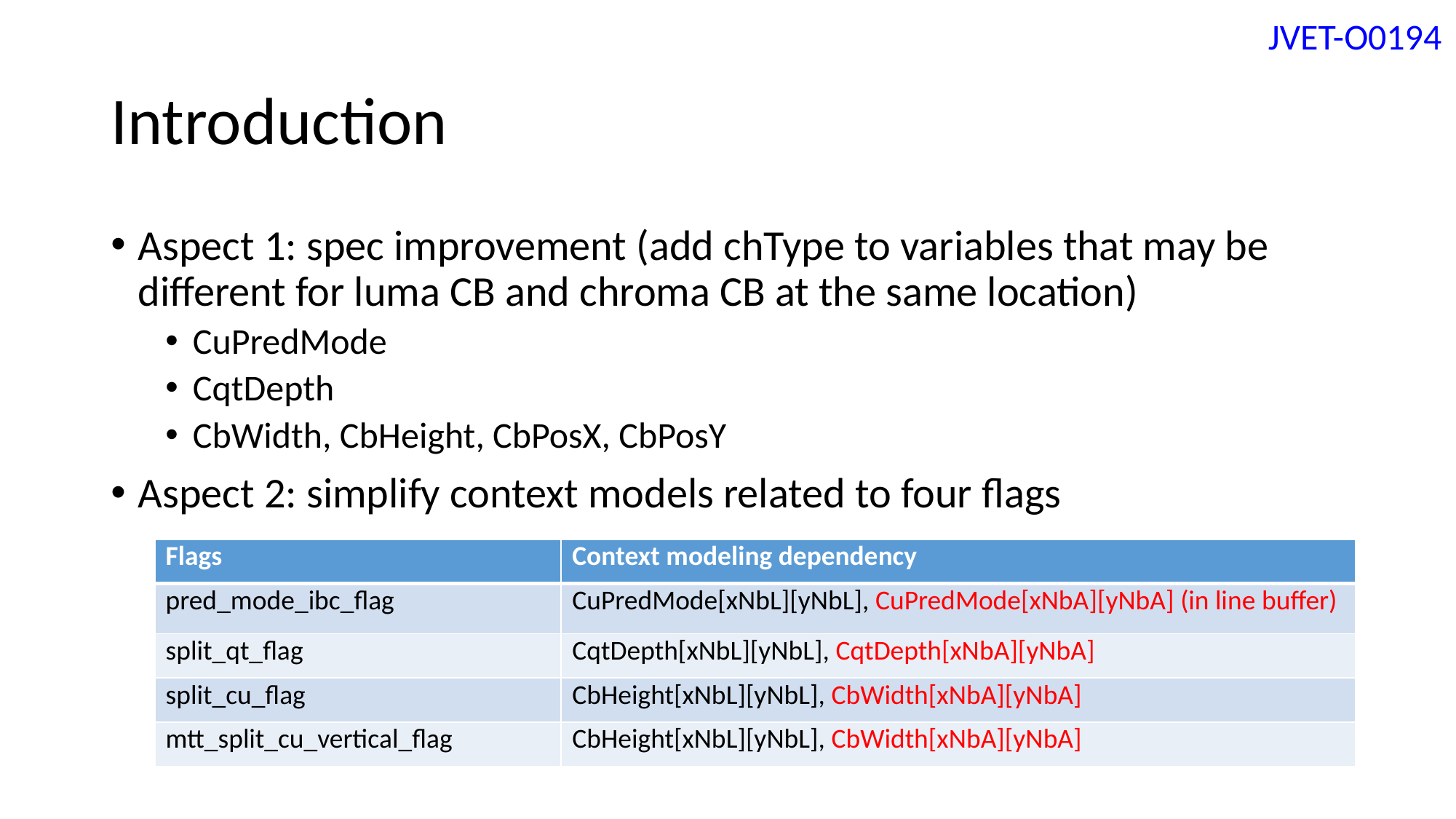

JVET-O0194
# Introduction
Aspect 1: spec improvement (add chType to variables that may be different for luma CB and chroma CB at the same location)
CuPredMode
CqtDepth
CbWidth, CbHeight, CbPosX, CbPosY
Aspect 2: simplify context models related to four flags
| Flags | Context modeling dependency |
| --- | --- |
| pred\_mode\_ibc\_flag | CuPredMode[xNbL][yNbL], CuPredMode[xNbA][yNbA] (in line buffer) |
| split\_qt\_flag | CqtDepth[xNbL][yNbL], CqtDepth[xNbA][yNbA] |
| split\_cu\_flag | CbHeight[xNbL][yNbL], CbWidth[xNbA][yNbA] |
| mtt\_split\_cu\_vertical\_flag | CbHeight[xNbL][yNbL], CbWidth[xNbA][yNbA] |